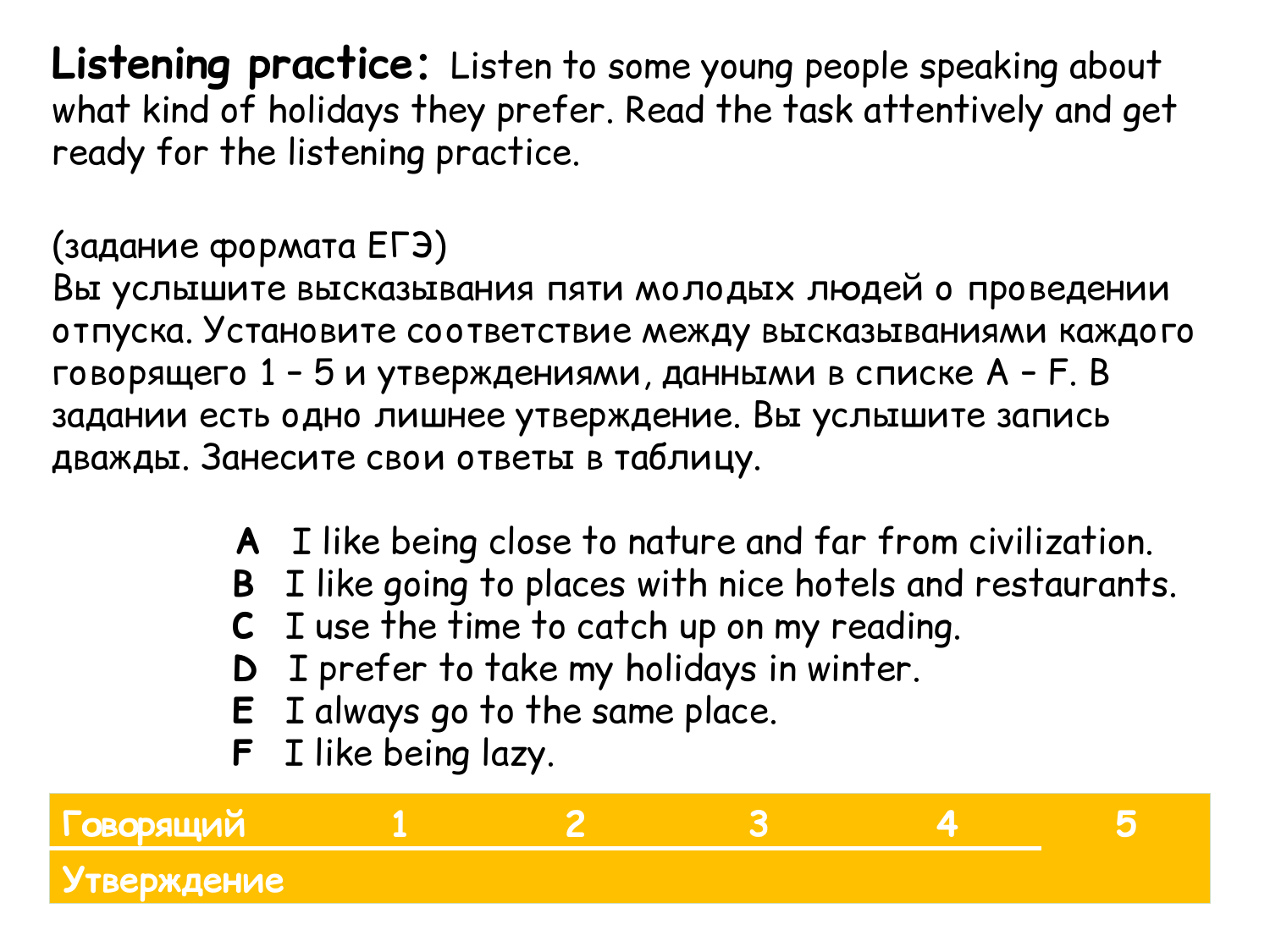

Listening practice: Listen to some young people speaking about what kind of holidays they prefer. Read the task attentively and get ready for the listening practice.

(задание формата ЕГЭ)
Вы услышите высказывания пяти молодых людей о проведении отпуска. Установите соответствие между высказываниями каждого говорящего 1 – 5 и утверждениями, данными в списке A – F. В задании есть одно лишнее утверждение. Вы услышите запись дважды. Занесите свои ответы в таблицу.

            A   I like being close to nature and far from civilization.
                 B   I like going to places with nice hotels and restaurants.
                 C   I use the time to catch up on my reading.
                 D   I prefer to take my holidays in winter.
                 E   I always go to the same place.
                 F   I like being lazy.
| Говорящий | 1 | 2 | 3 | 4 | 5 |
| --- | --- | --- | --- | --- | --- |
| Утверждение |  |  |  |  |  |